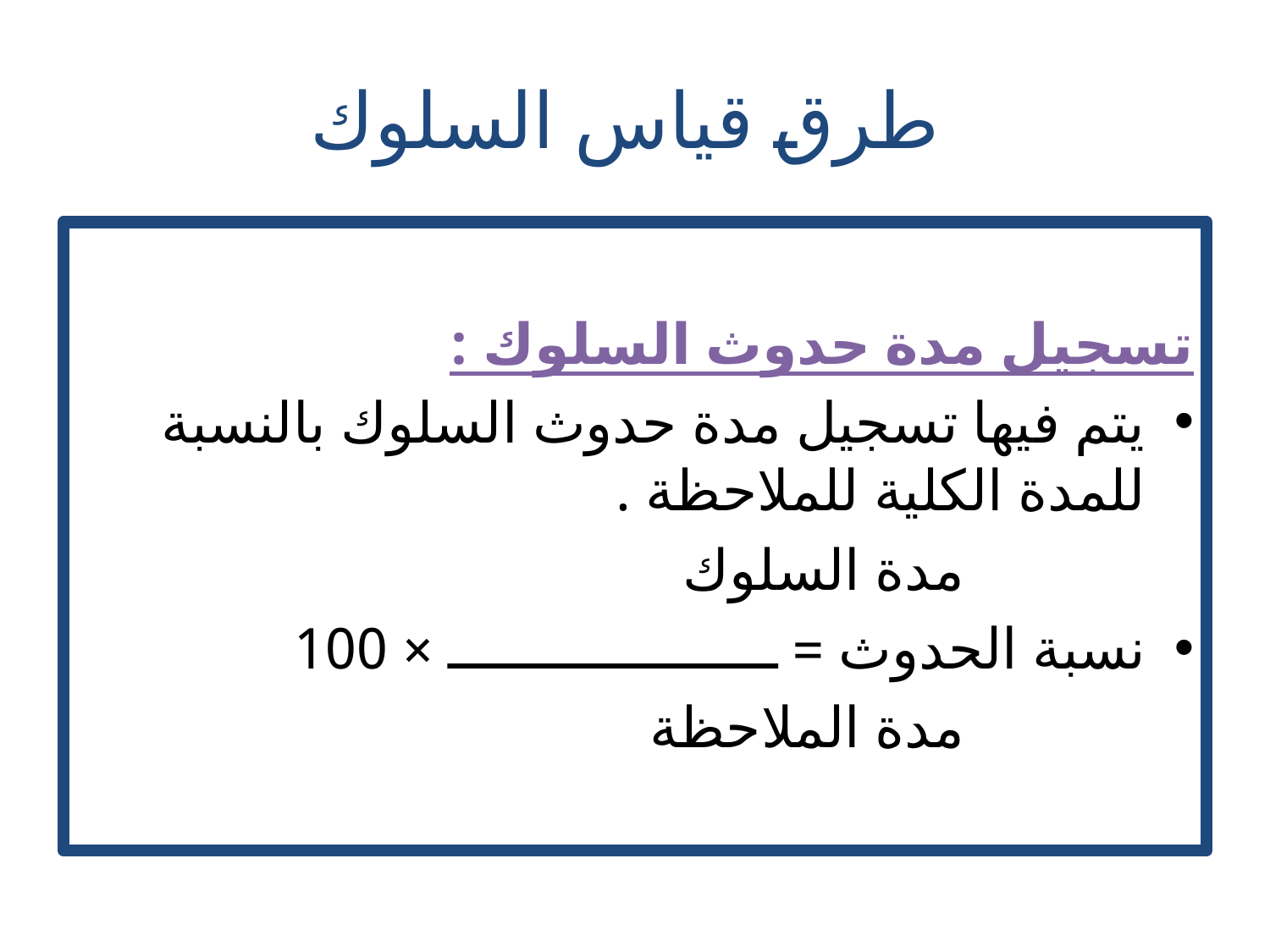

# طرق قياس السلوك

تسجيل مدة حدوث السلوك :
يتم فيها تسجيل مدة حدوث السلوك بالنسبة للمدة الكلية للملاحظة .
		       مدة السلوك
نسبة الحدوث = ــــــــــــــــــــ × 100
		       مدة الملاحظة